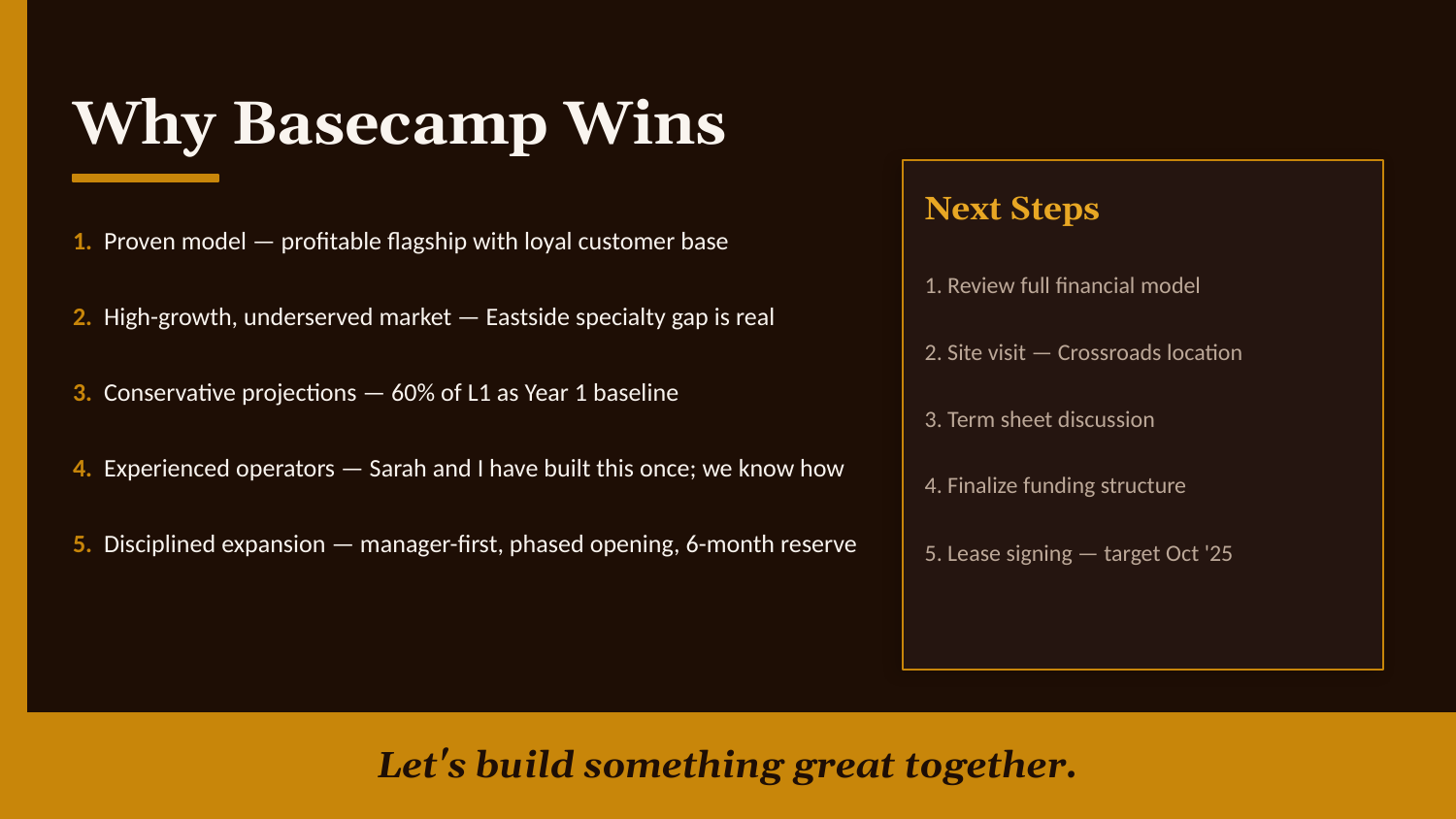

Why Basecamp Wins

Next Steps
1.  Proven model — profitable flagship with loyal customer base
1. Review full financial model
2.  High-growth, underserved market — Eastside specialty gap is real
2. Site visit — Crossroads location
3.  Conservative projections — 60% of L1 as Year 1 baseline
3. Term sheet discussion
4.  Experienced operators — Sarah and I have built this once; we know how
4. Finalize funding structure
5.  Disciplined expansion — manager-first, phased opening, 6-month reserve
5. Lease signing — target Oct '25

Let's build something great together.